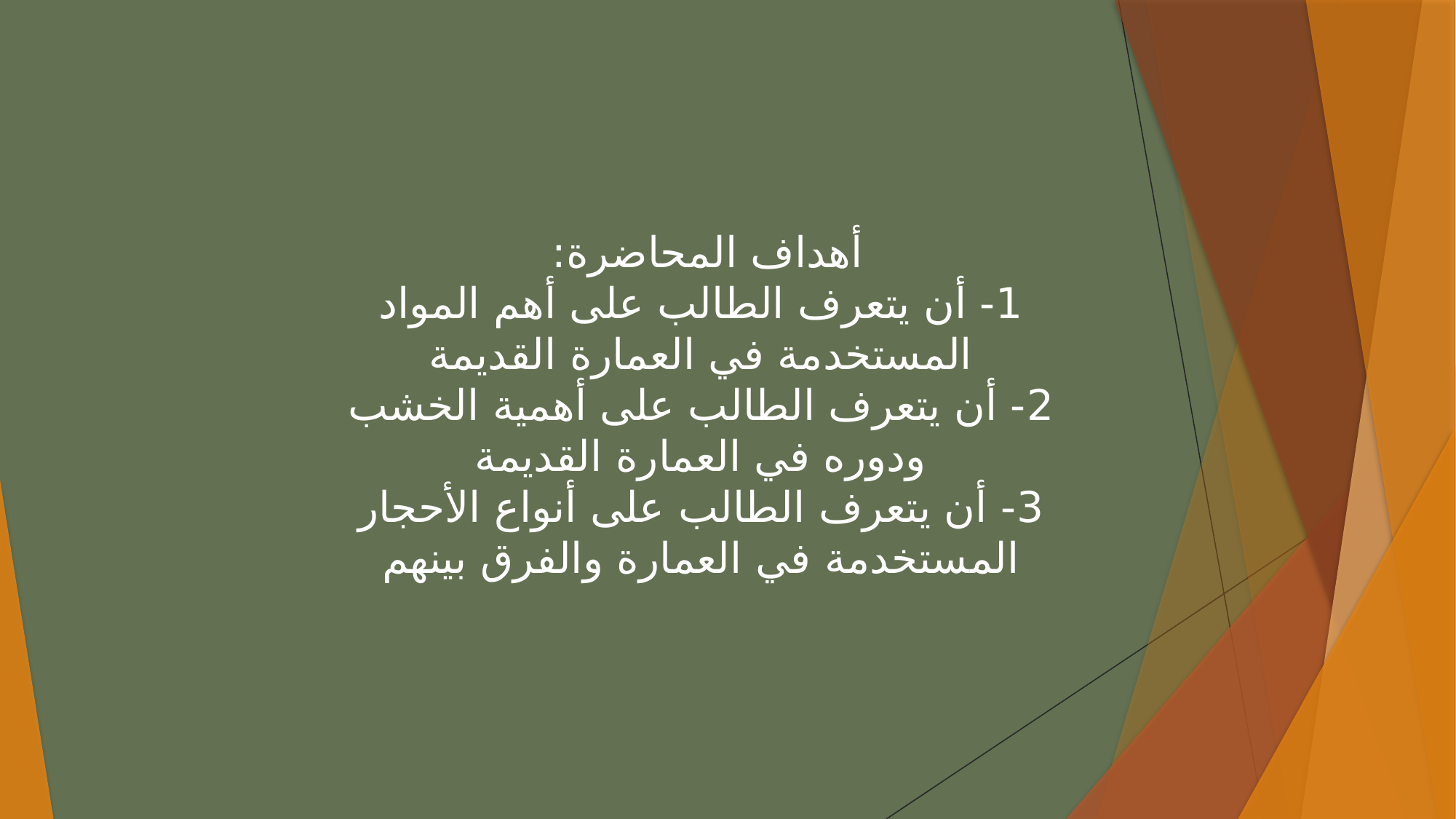

أهداف المحاضرة:
1- أن يتعرف الطالب على أهم المواد المستخدمة في العمارة القديمة
2- أن يتعرف الطالب على أهمية الخشب ودوره في العمارة القديمة
3- أن يتعرف الطالب على أنواع الأحجار المستخدمة في العمارة والفرق بينهم